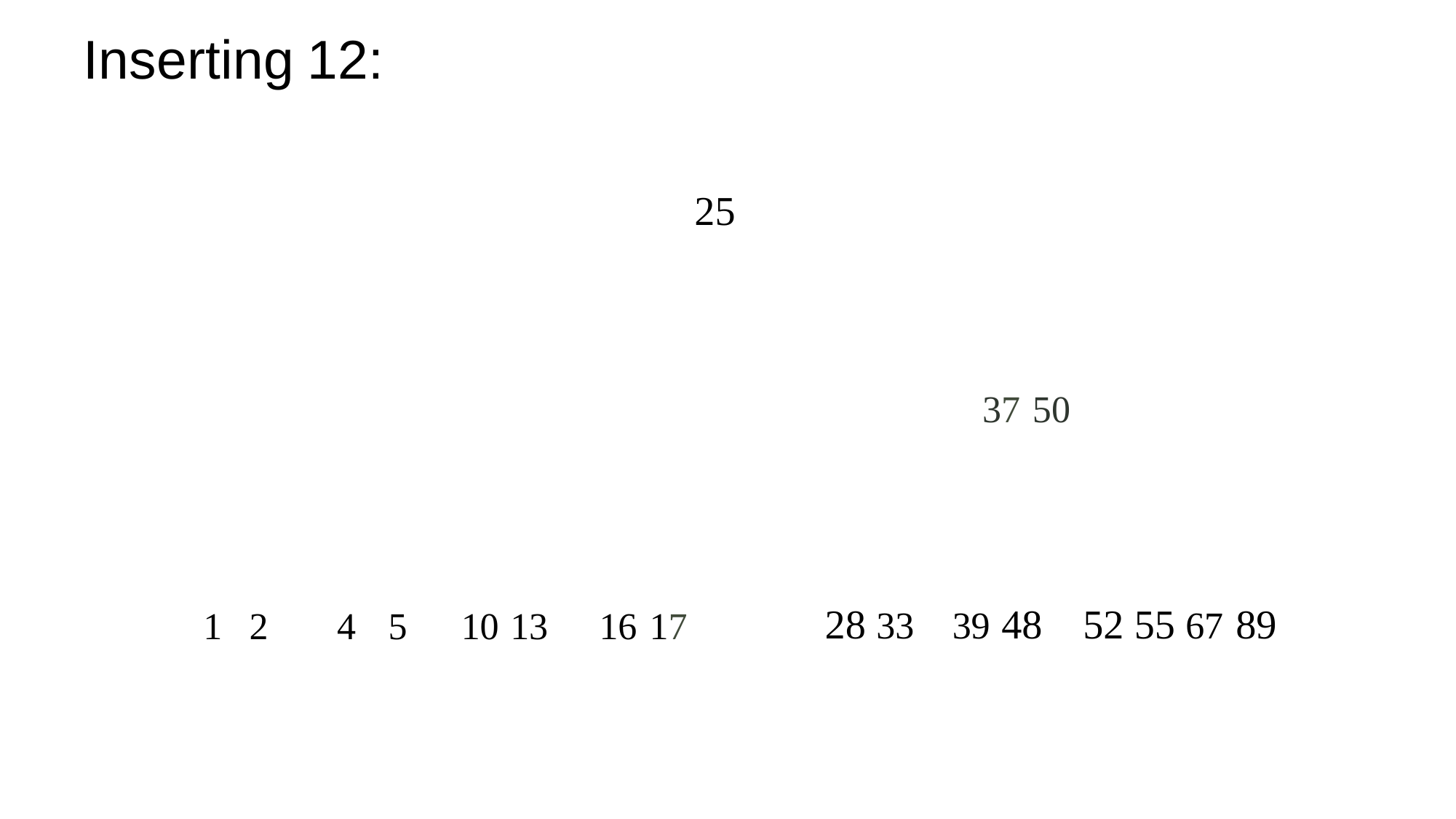

Inserting
12:
25
37 50
28 33
39 48
52 55 67 89
1
2
4
5
10 13
16 17